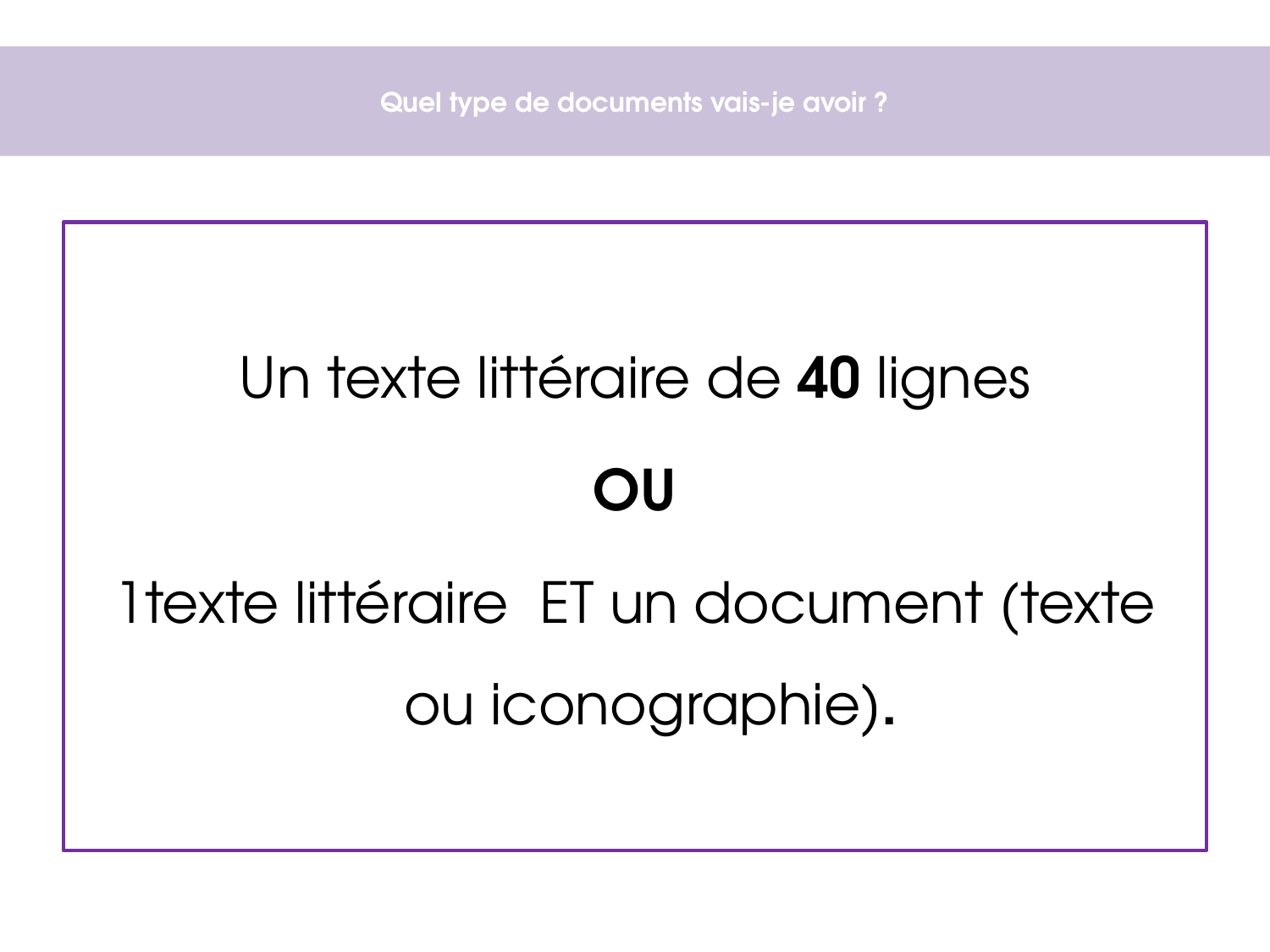

# Quel type de documents vais-je avoir ?

Un texte littéraire de 40 lignes
OU
1texte littéraire  ET un document (texte ou iconographie).